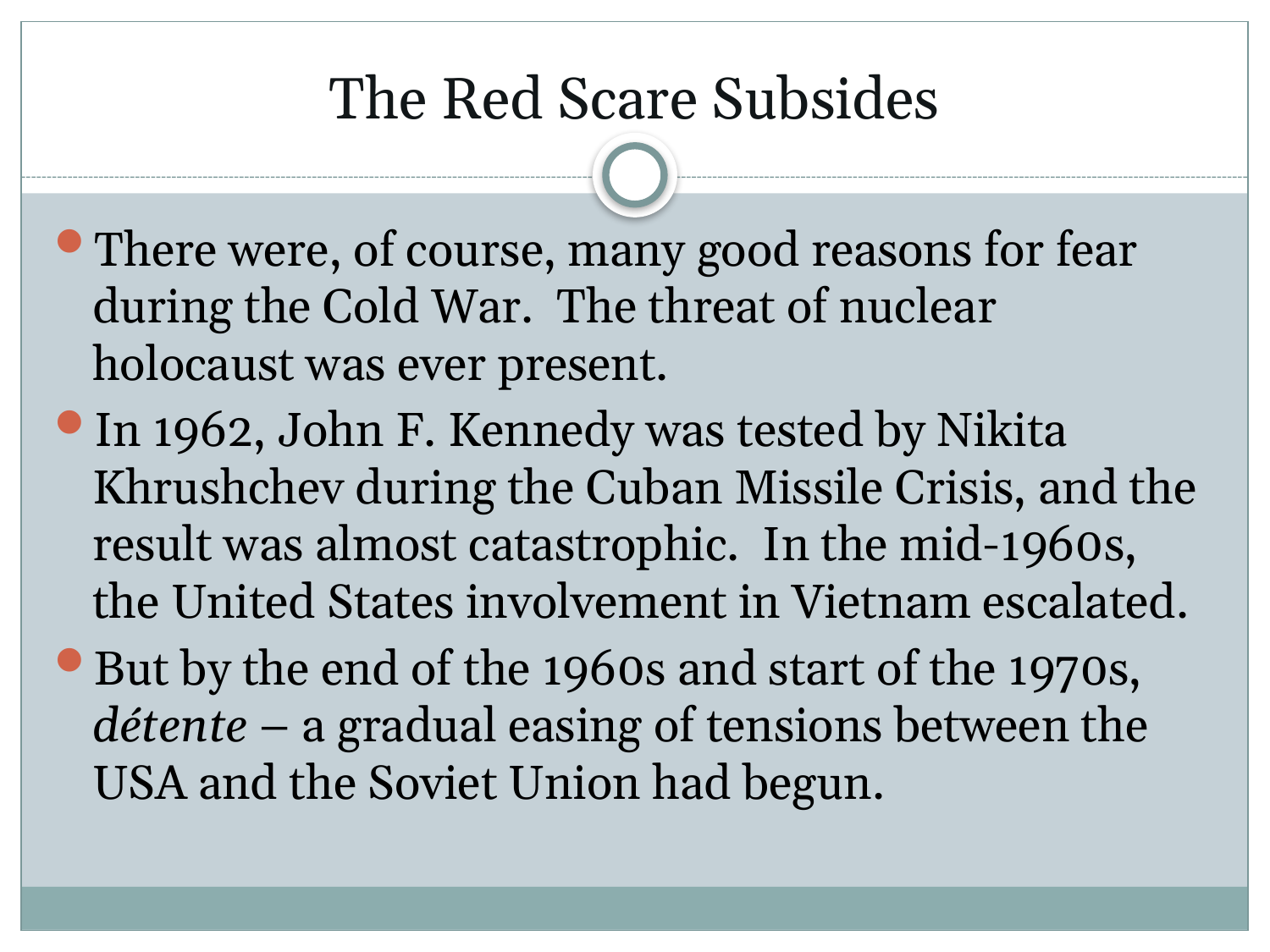

# The Red Scare Subsides
There were, of course, many good reasons for fear during the Cold War.  The threat of nuclear holocaust was ever present.
In 1962, John F. Kennedy was tested by Nikita Khrushchev during the Cuban Missile Crisis, and the result was almost catastrophic.  In the mid-1960s, the United States involvement in Vietnam escalated.
But by the end of the 1960s and start of the 1970s, détente – a gradual easing of tensions between the USA and the Soviet Union had begun.